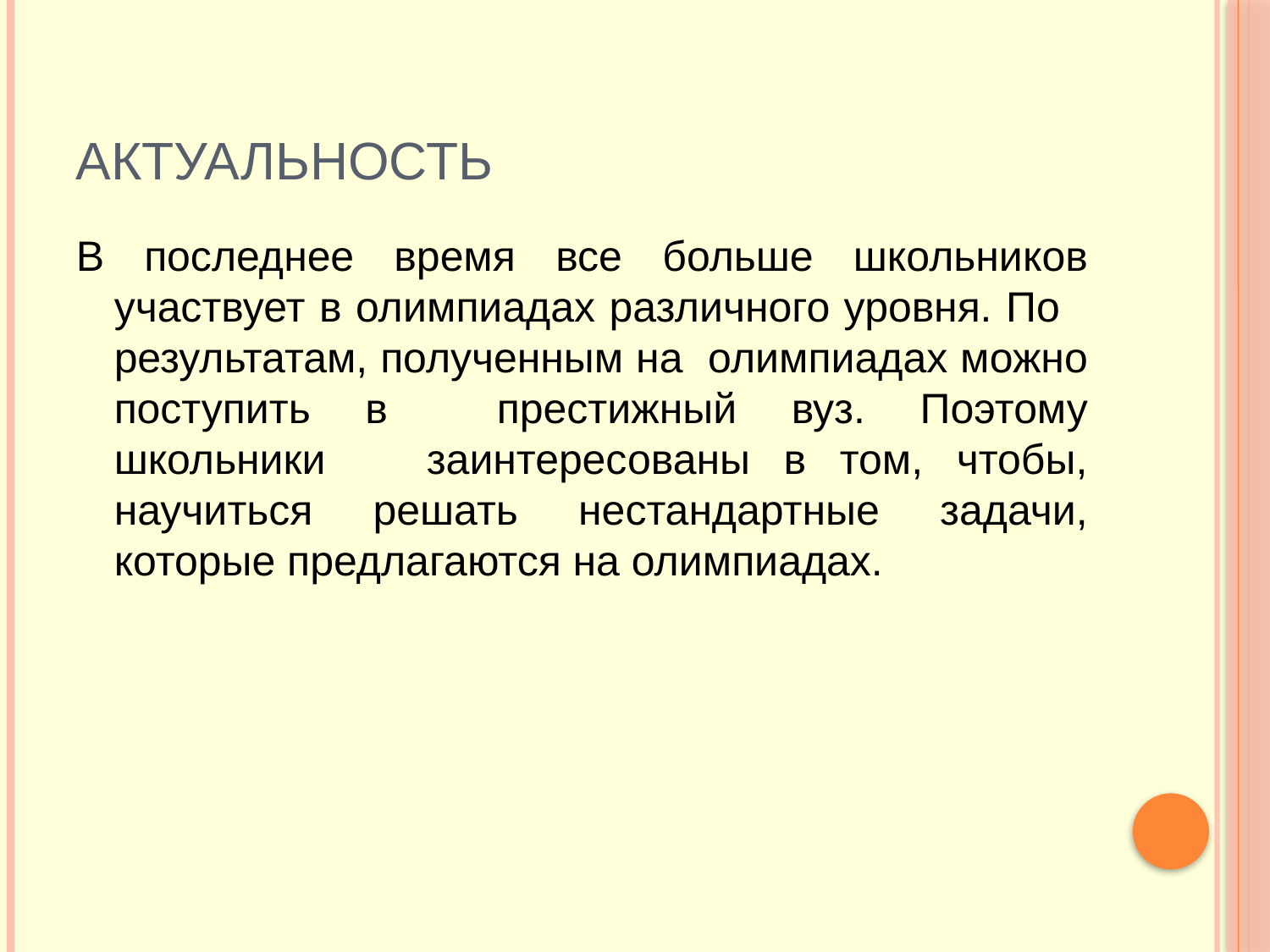

# Актуальность
В последнее время все больше школьников участвует в олимпиадах различного уровня. По   результатам, полученным на  олимпиадах можно поступить в  престижный вуз. Поэтому школьники   заинтересованы в том, чтобы, научиться решать нестандартные задачи, которые предлагаются на олимпиадах.